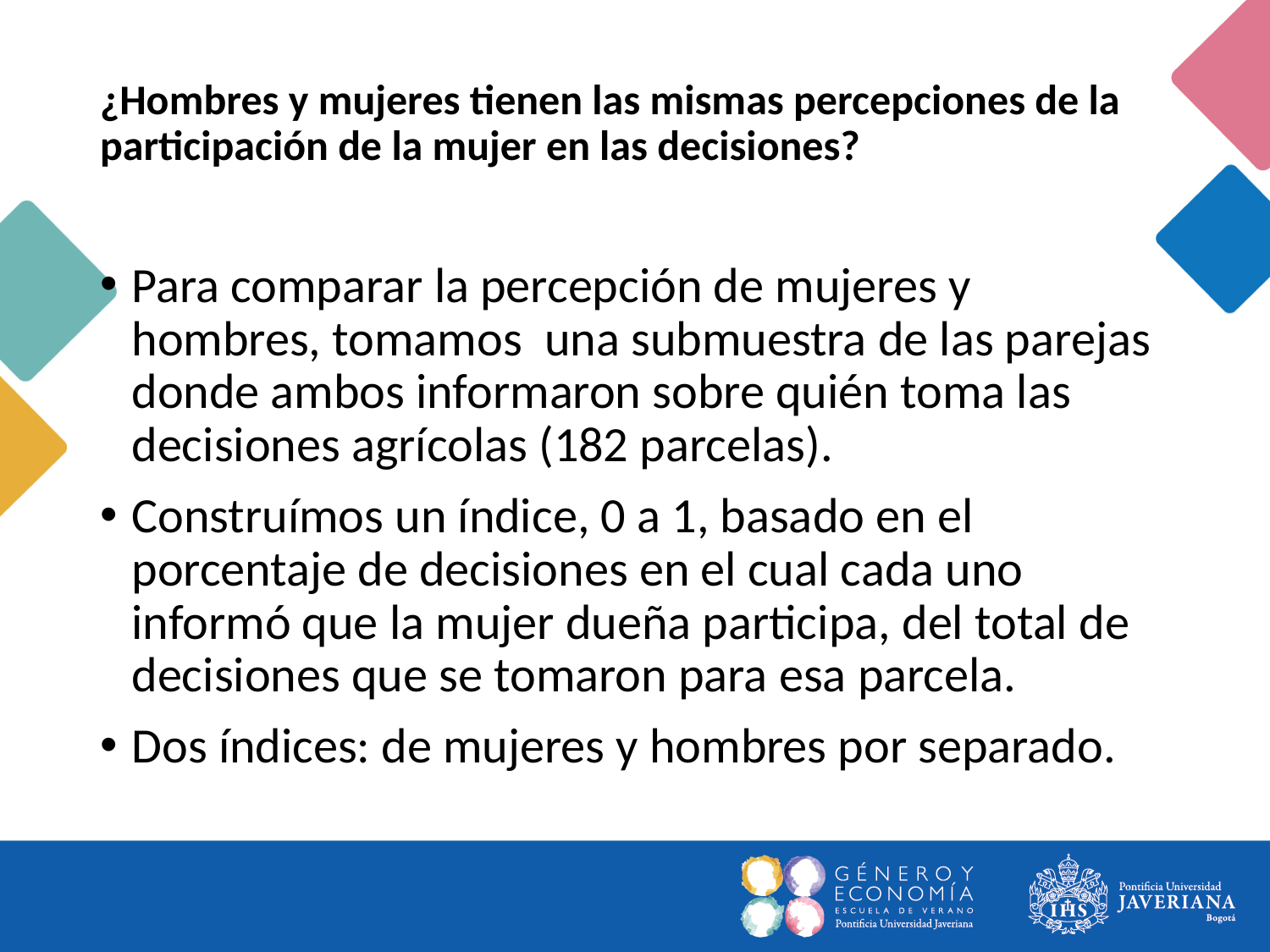

# ¿Hombres y mujeres tienen las mismas percepciones de la participación de la mujer en las decisiones?
Para comparar la percepción de mujeres y hombres, tomamos  una submuestra de las parejas donde ambos informaron sobre quién toma las decisiones agrícolas (182 parcelas).
Construímos un índice, 0 a 1, basado en el porcentaje de decisiones en el cual cada uno informó que la mujer dueña participa, del total de decisiones que se tomaron para esa parcela.
Dos índices: de mujeres y hombres por separado.